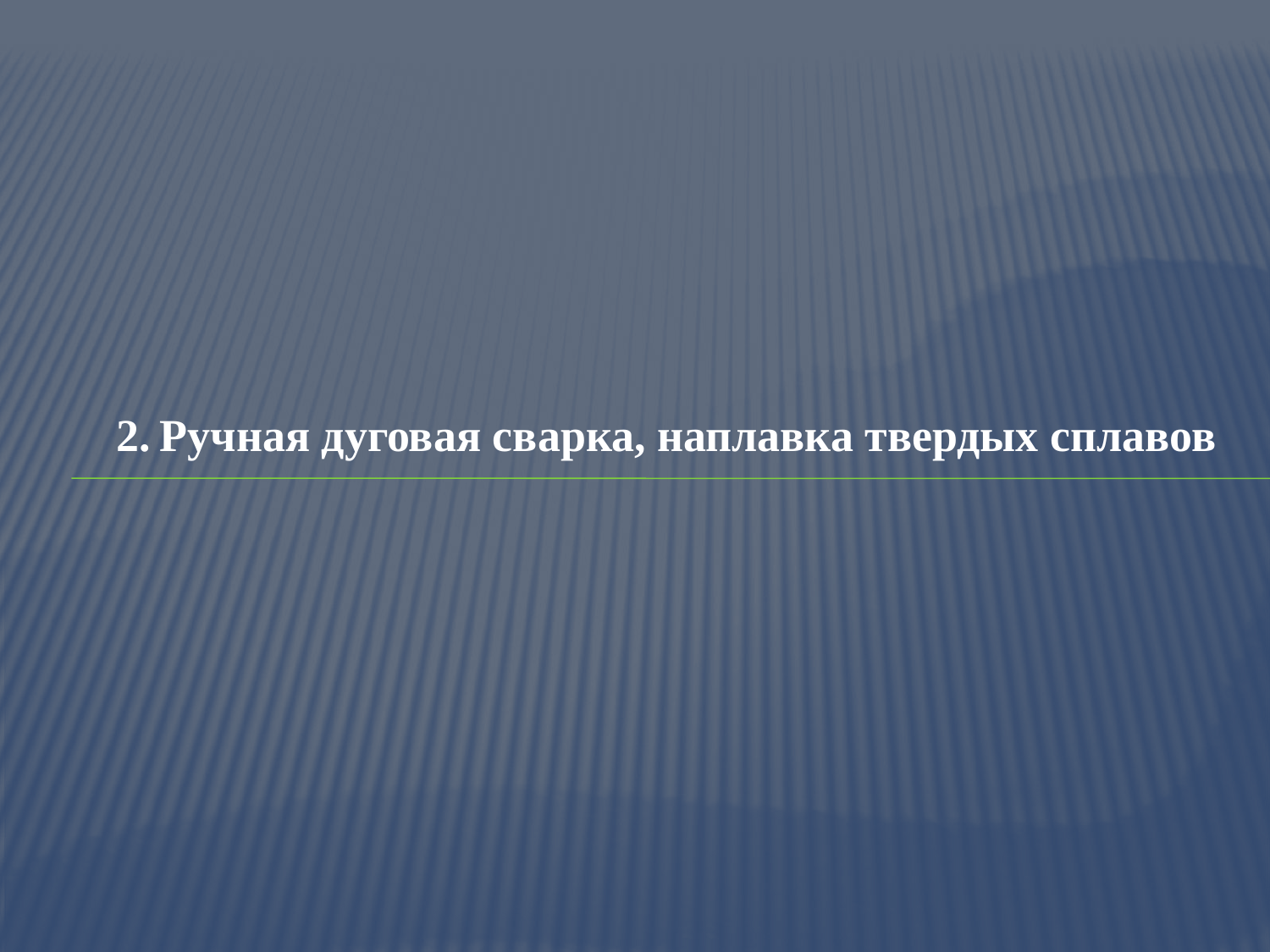

2. Ручная дуговая сварка, наплавка твердых сплавов